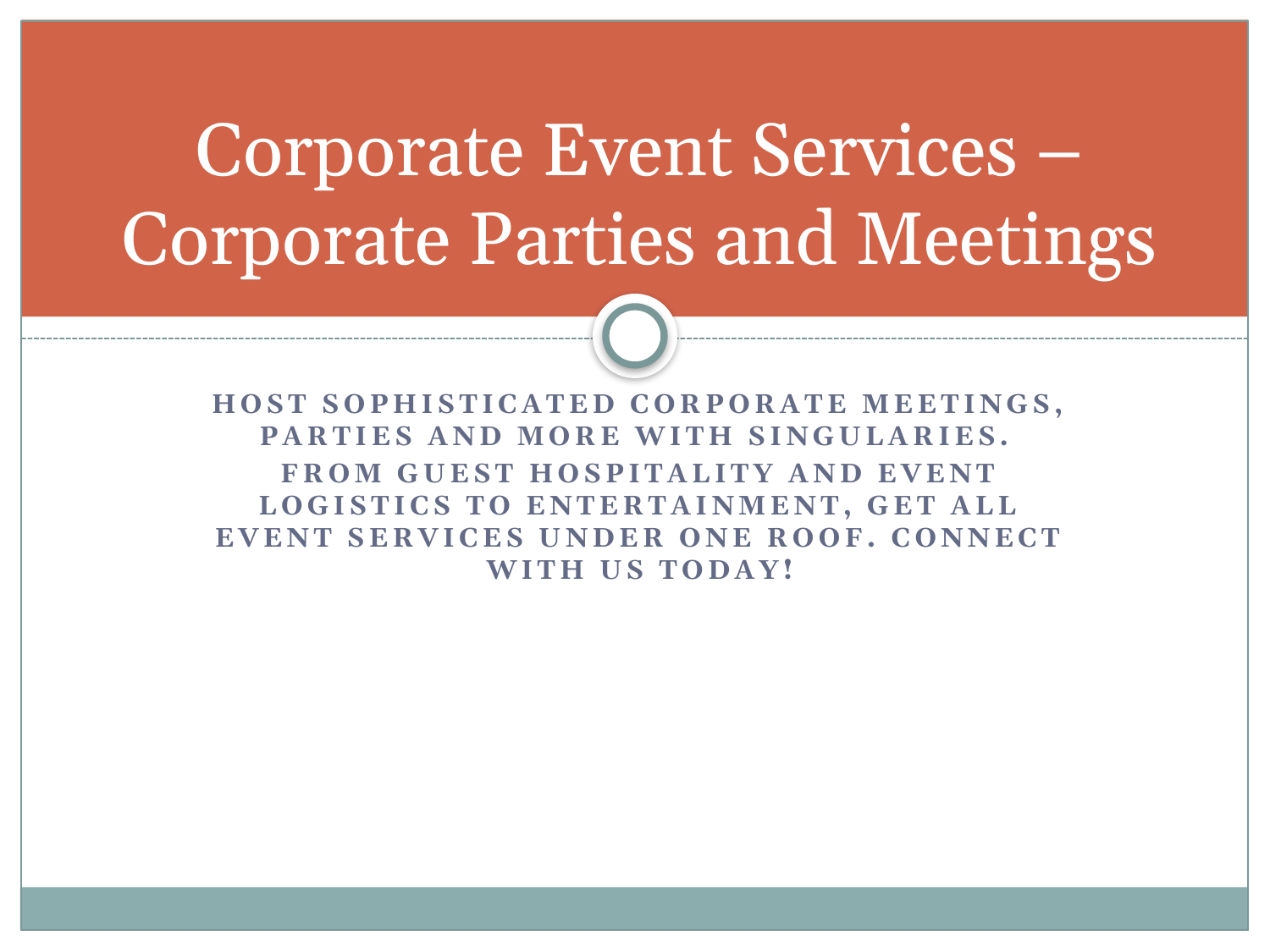

# Corporate Event Services – Corporate Parties and Meetings
Host Sophisticated Corporate Meetings, Parties and More with Singularies.
From Guest Hospitality and Event Logistics to Entertainment, Get All Event Services Under One Roof. Connect With us Today!